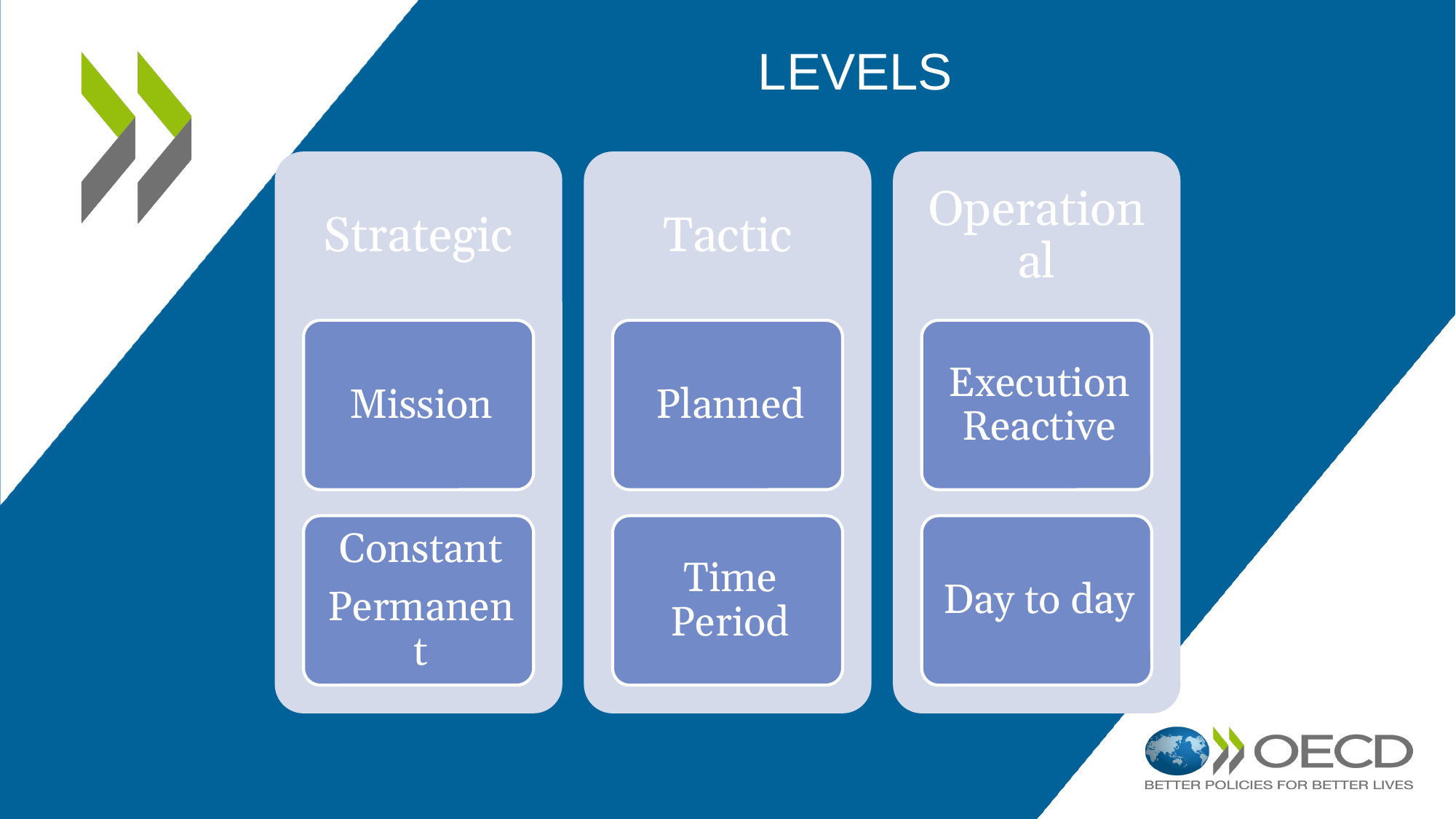

# Levels
Strategic
Mission
Constant
Permanent
Tactic
Planned
Time Period
Operational
Execution Reactive
Day to day